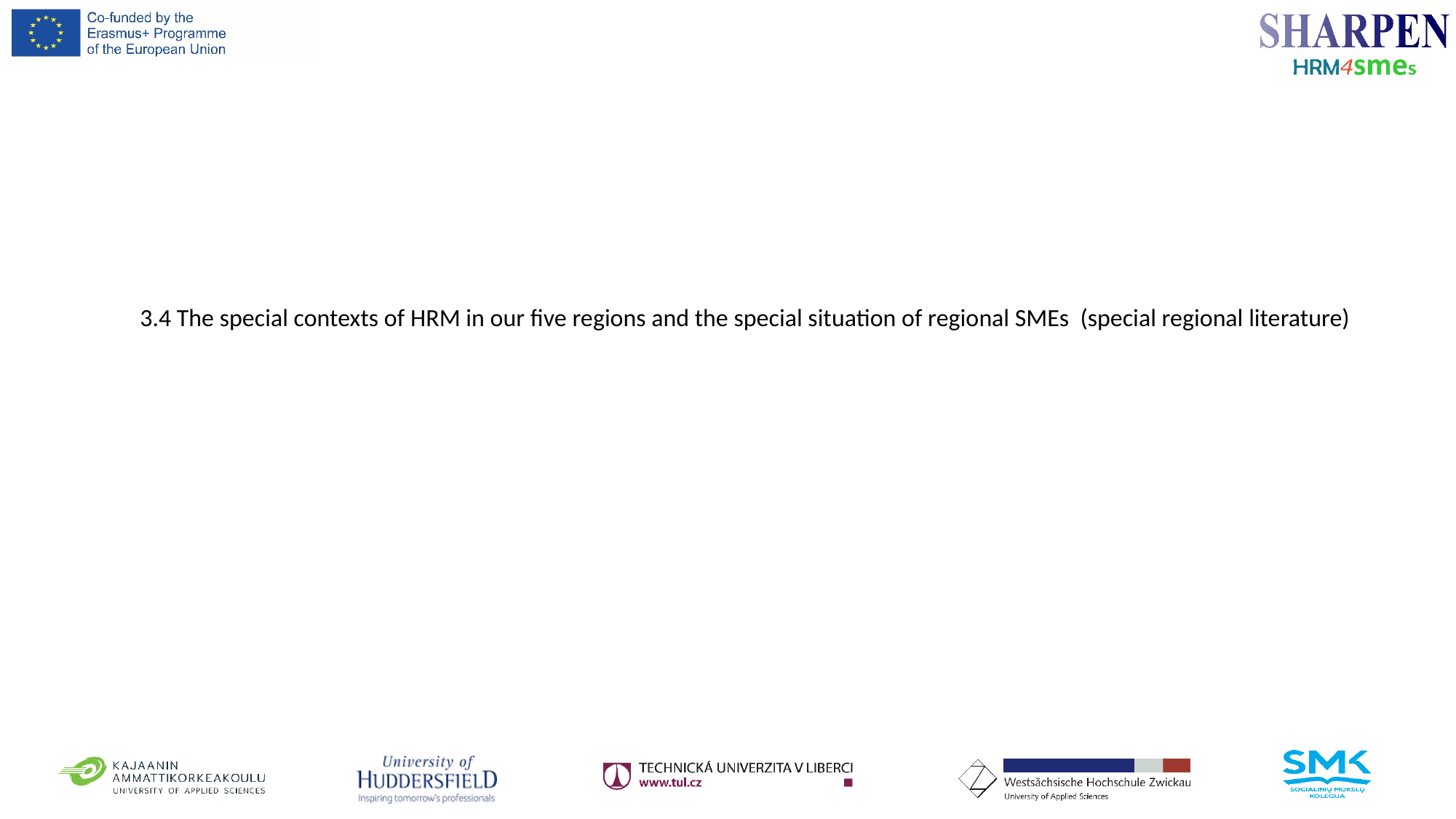

# 3.4 The special contexts of HRM in our five regions and the special situation of regional SMEs  (special regional literature)